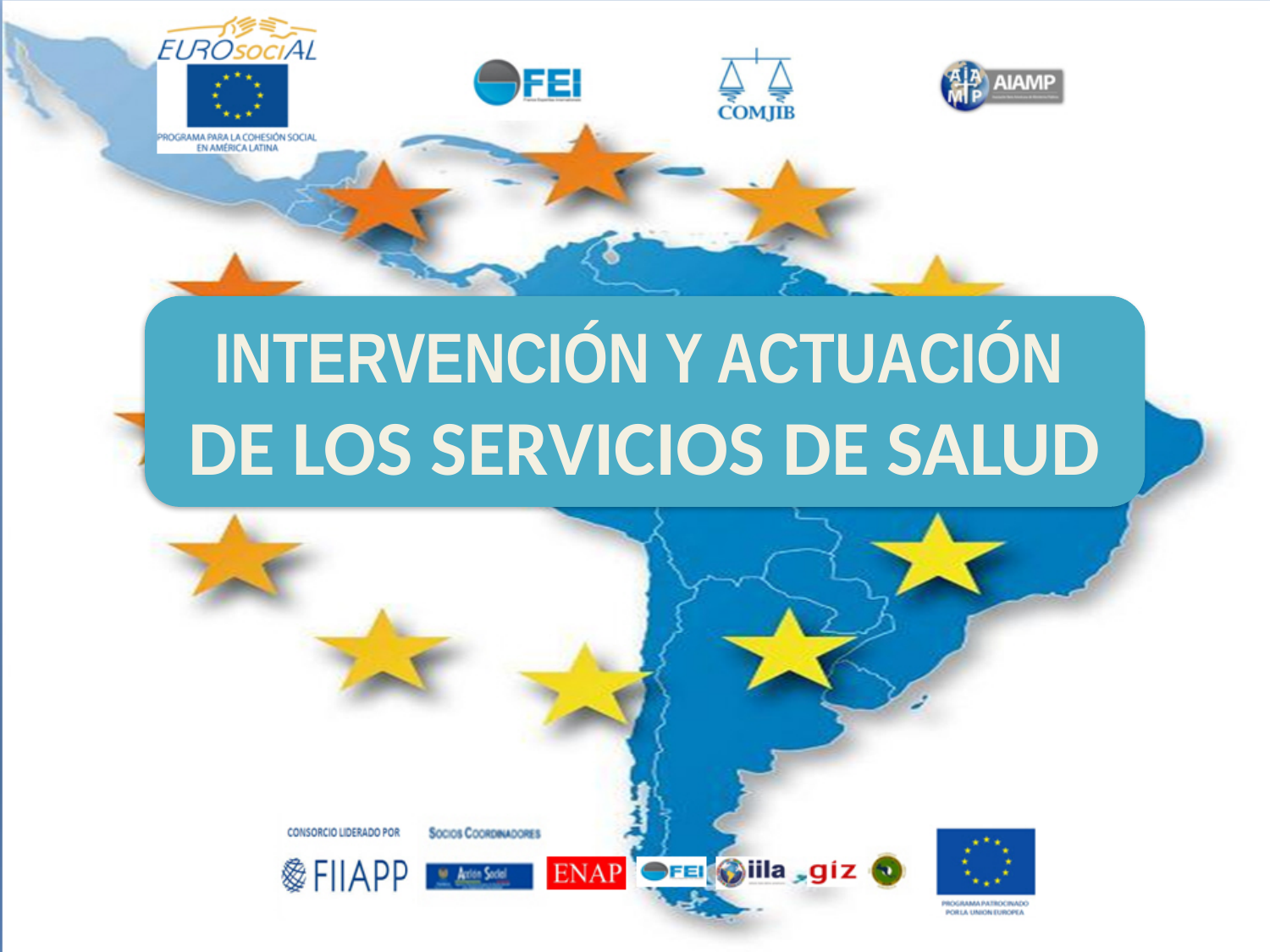

INTERVENCIÓN Y ACTUACIÓN
DE LOS SERVICIOS DE SALUD